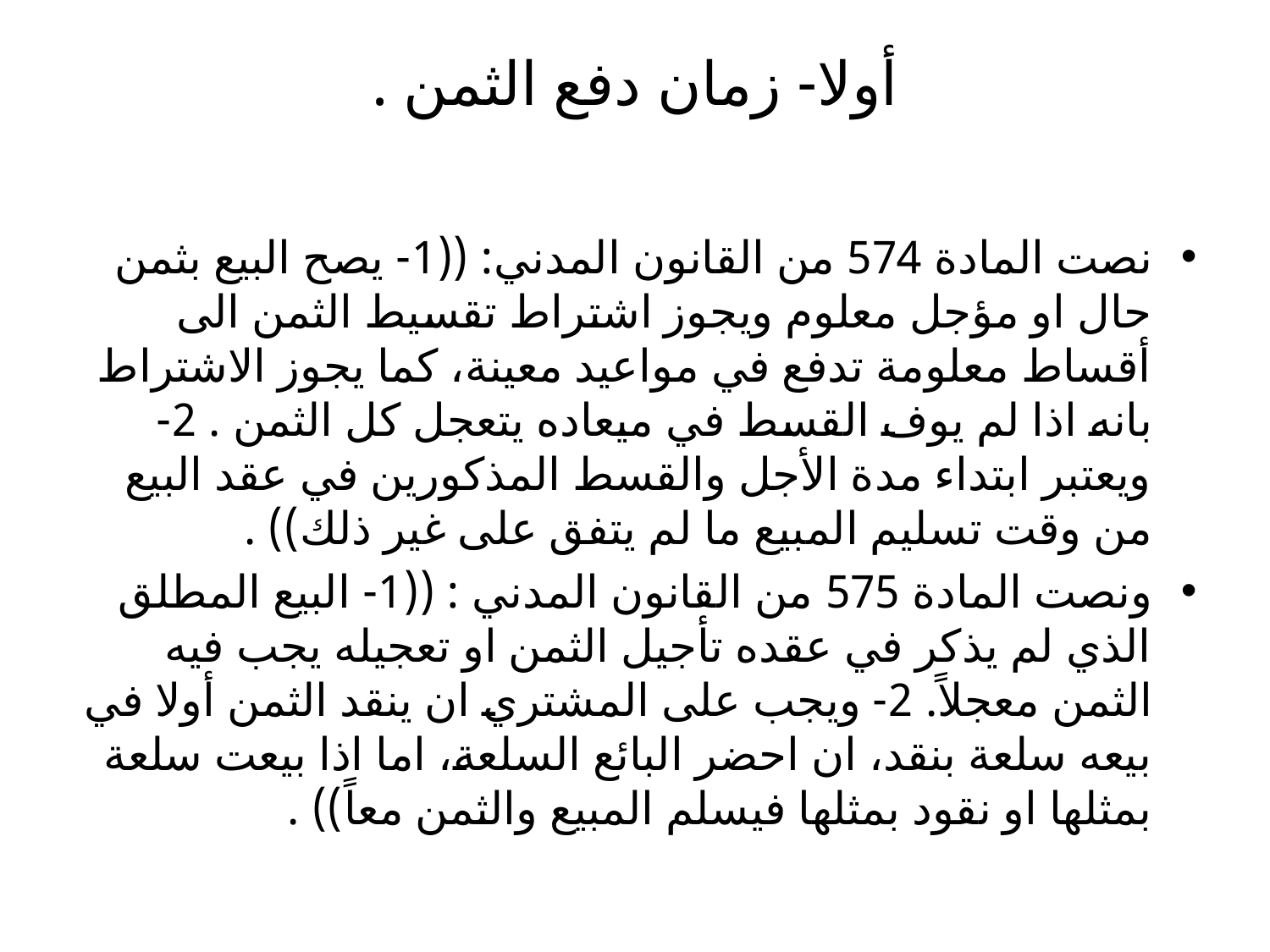

# أولا- زمان دفع الثمن .
نصت المادة 574 من القانون المدني: ((1- يصح البيع بثمن حال او مؤجل معلوم ويجوز اشتراط تقسيط الثمن الى أقساط معلومة تدفع في مواعيد معينة، كما يجوز الاشتراط بانه اذا لم يوف القسط في ميعاده يتعجل كل الثمن . 2- ويعتبر ابتداء مدة الأجل والقسط المذكورين في عقد البيع من وقت تسليم المبيع ما لم يتفق على غير ذلك)) .
ونصت المادة 575 من القانون المدني : ((1- البيع المطلق الذي لم يذكر في عقده تأجيل الثمن او تعجيله يجب فيه الثمن معجلاً. 2- ويجب على المشتري ان ينقد الثمن أولا في بيعه سلعة بنقد، ان احضر البائع السلعة، اما اذا بيعت سلعة بمثلها او نقود بمثلها فيسلم المبيع والثمن معاً)) .